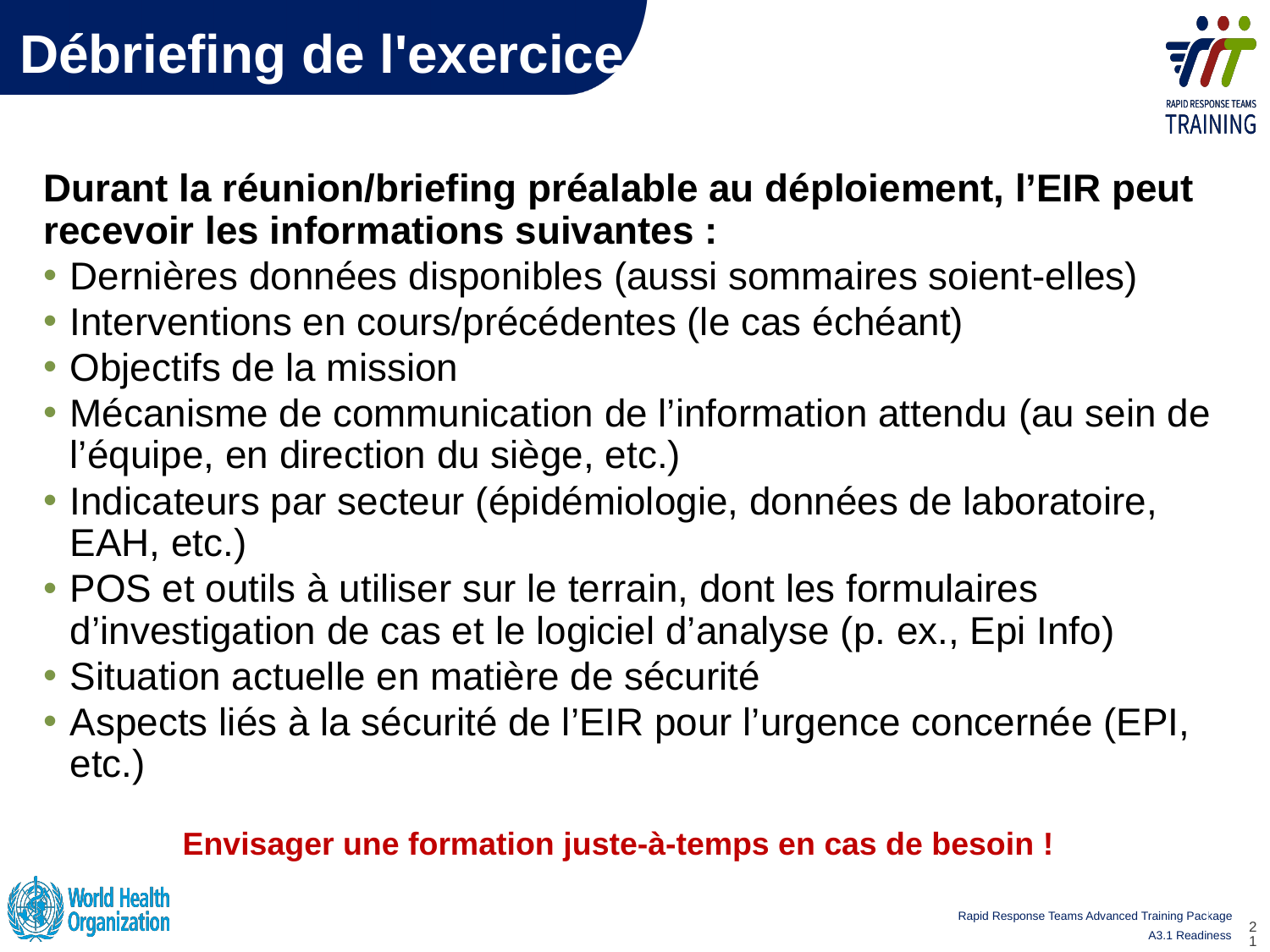

# Débriefing de l'exercice
Durant la réunion/briefing préalable au déploiement, l’EIR peut recevoir les informations suivantes :
Dernières données disponibles (aussi sommaires soient-elles)
Interventions en cours/précédentes (le cas échéant)
Objectifs de la mission
Mécanisme de communication de l’information attendu (au sein de l’équipe, en direction du siège, etc.)
Indicateurs par secteur (épidémiologie, données de laboratoire, EAH, etc.)
POS et outils à utiliser sur le terrain, dont les formulaires d’investigation de cas et le logiciel d’analyse (p. ex., Epi Info)
Situation actuelle en matière de sécurité
Aspects liés à la sécurité de l’EIR pour l’urgence concernée (EPI, etc.)

Envisager une formation juste-à-temps en cas de besoin !
21